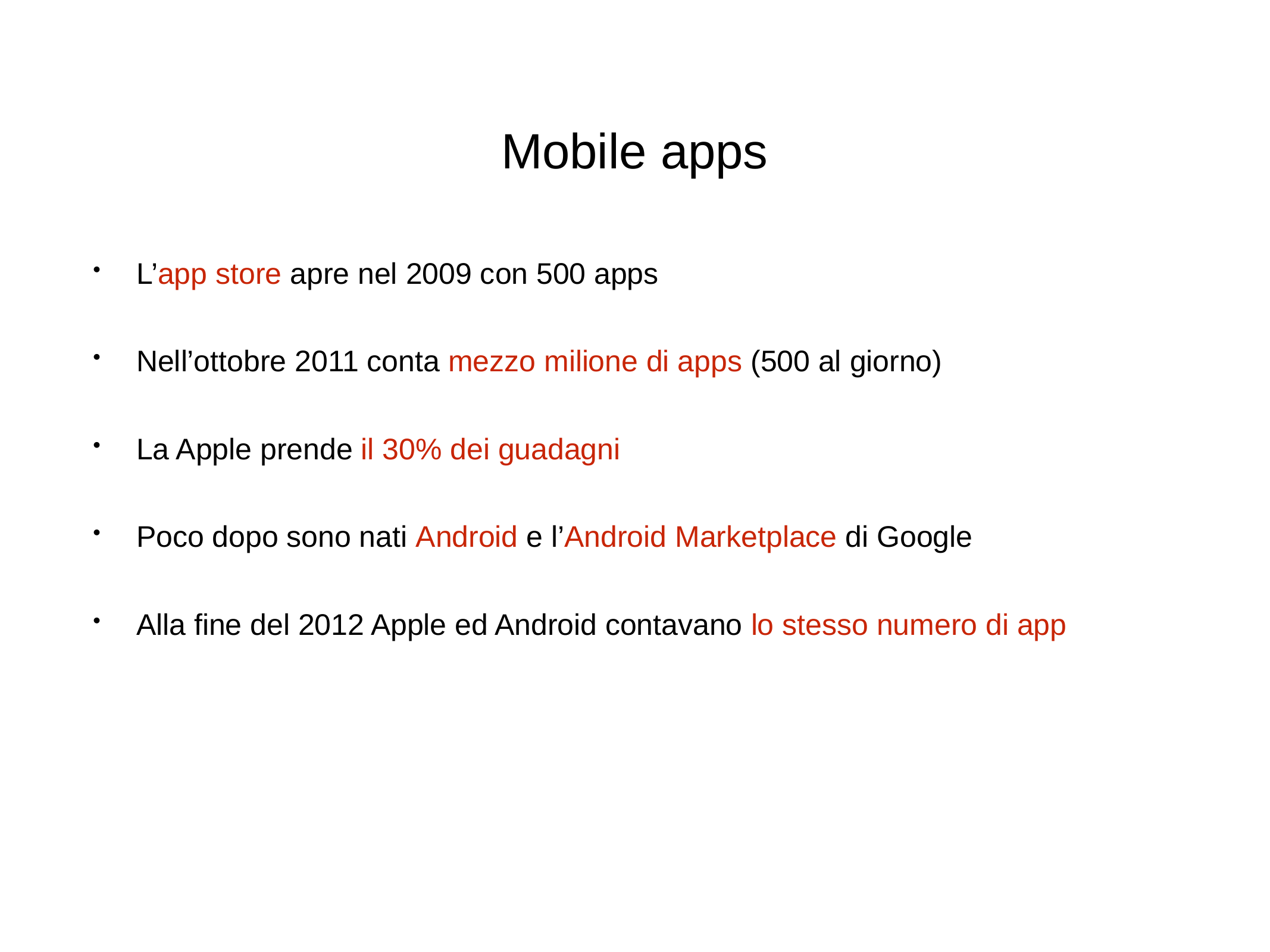

# Mobile apps
L’app store apre nel 2009 con 500 apps
Nell’ottobre 2011 conta mezzo milione di apps (500 al giorno)
La Apple prende il 30% dei guadagni
Poco dopo sono nati Android e l’Android Marketplace di Google
Alla fine del 2012 Apple ed Android contavano lo stesso numero di app